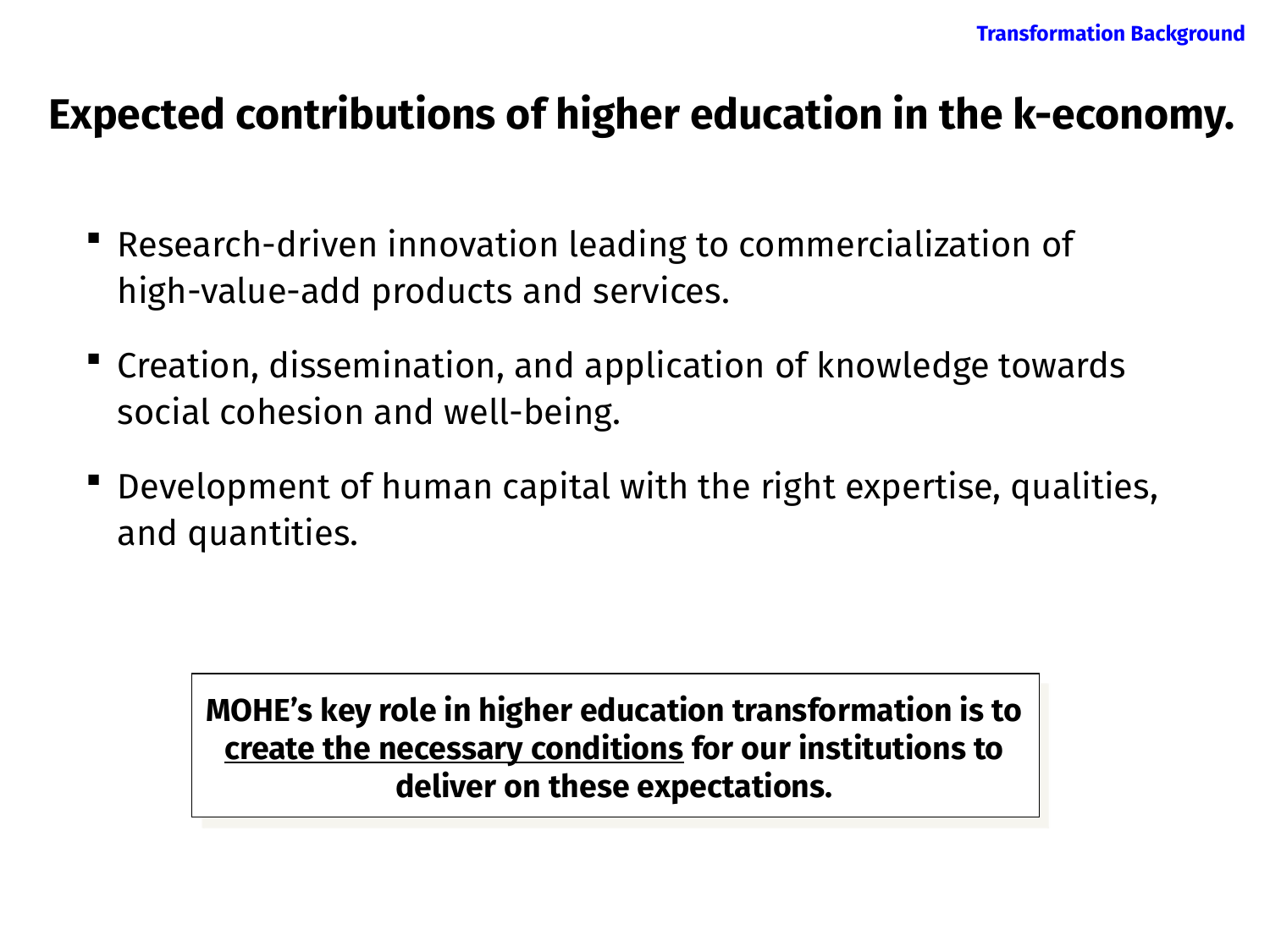

Transformation Background
Expected contributions of higher education in the k-economy.
Research-driven innovation leading to commercialization of high-value-add products and services.
Creation, dissemination, and application of knowledge towards social cohesion and well-being.
Development of human capital with the right expertise, qualities, and quantities.

MOHE’s key role in higher education transformation is to create the necessary conditions for our institutions to deliver on these expectations.